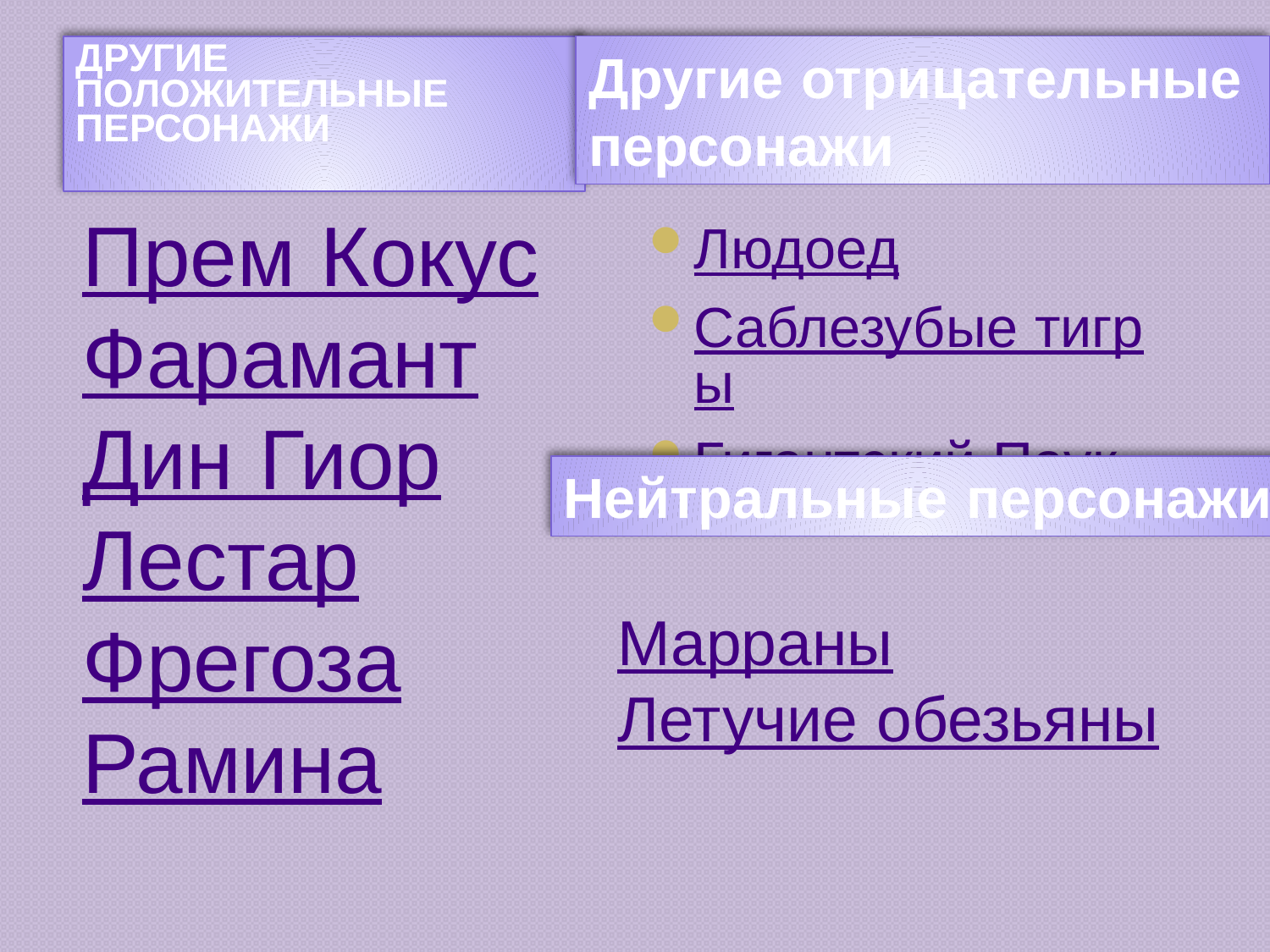

# Другие положительные персонажи
Другие отрицательные персонажи
Прем Кокус
Фарамант
Дин Гиор
Лестар
Фрегоза
Рамина

Людоед
Саблезубые тигры
Гигантский Паук

Нейтральные персонажи
Марраны
Летучие обезьяны